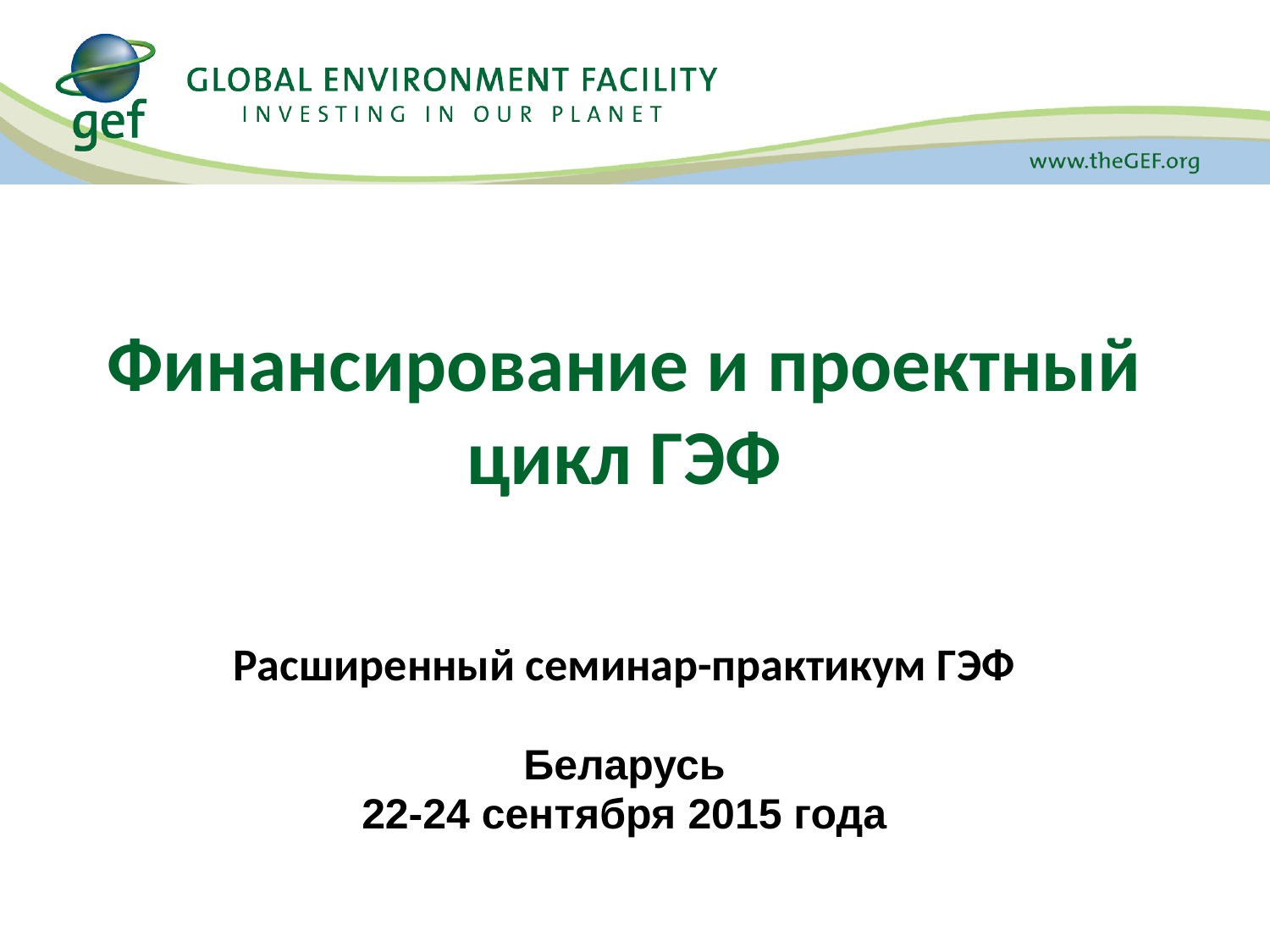

# Финансирование и проектный цикл ГЭФ

Расширенный семинар-практикум ГЭФ

Беларусь
22-24 сентября 2015 года